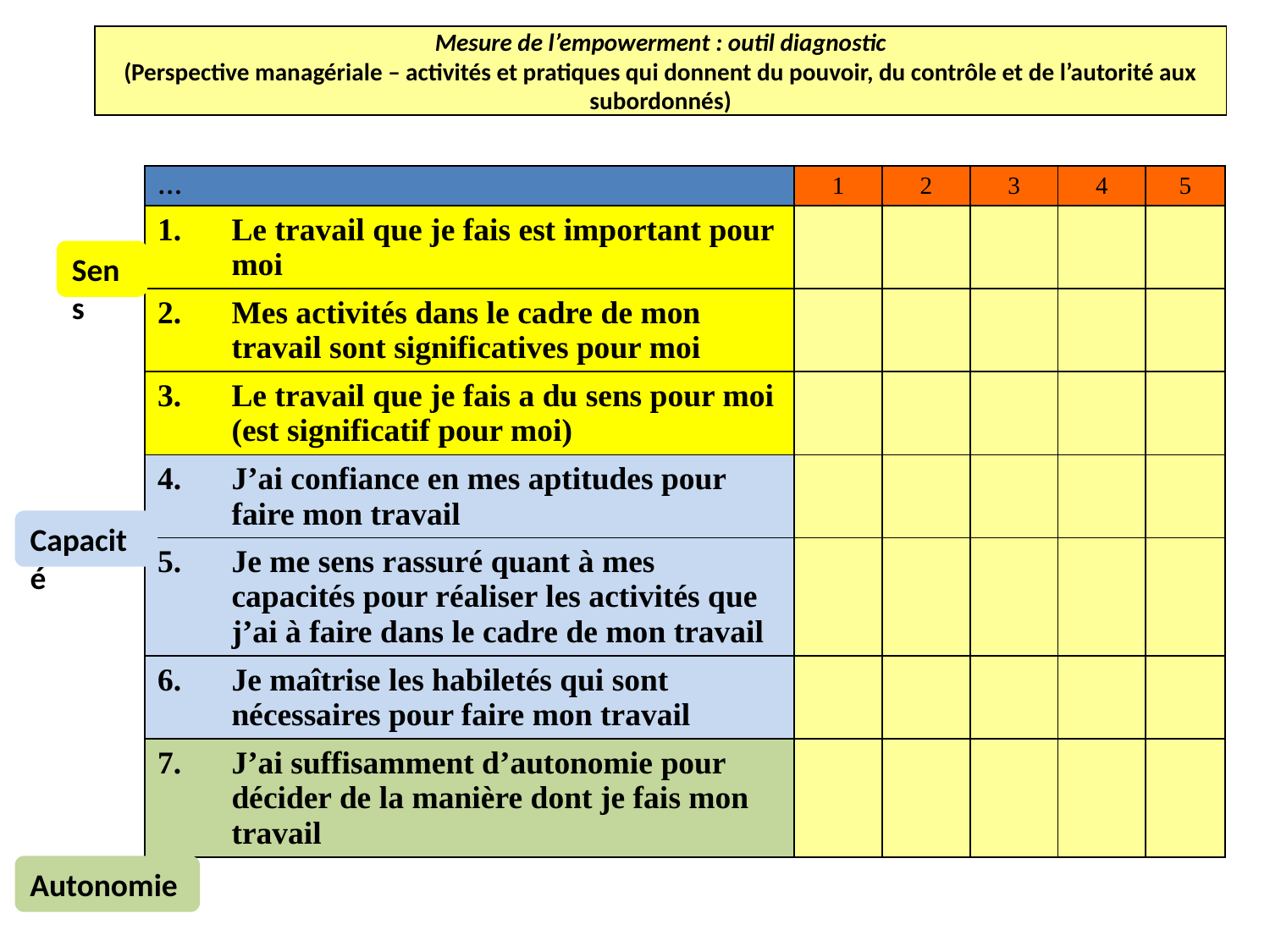

Mesure de l’empowerment : outil diagnostic
(Perspective managériale – activités et pratiques qui donnent du pouvoir, du contrôle et de l’autorité aux subordonnés)
| … | 1 | 2 | 3 | 4 | 5 |
| --- | --- | --- | --- | --- | --- |
| Le travail que je fais est important pour moi |  |  |  |  |  |
| Mes activités dans le cadre de mon travail sont significatives pour moi |  |  |  |  |  |
| Le travail que je fais a du sens pour moi (est significatif pour moi) |  |  |  |  |  |
| J’ai confiance en mes aptitudes pour faire mon travail |  |  |  |  |  |
| Je me sens rassuré quant à mes capacités pour réaliser les activités que j’ai à faire dans le cadre de mon travail |  |  |  |  |  |
| Je maîtrise les habiletés qui sont nécessaires pour faire mon travail |  |  |  |  |  |
| J’ai suffisamment d’autonomie pour décider de la manière dont je fais mon travail |  |  |  |  |  |
Sens
Capacité
Autonomie